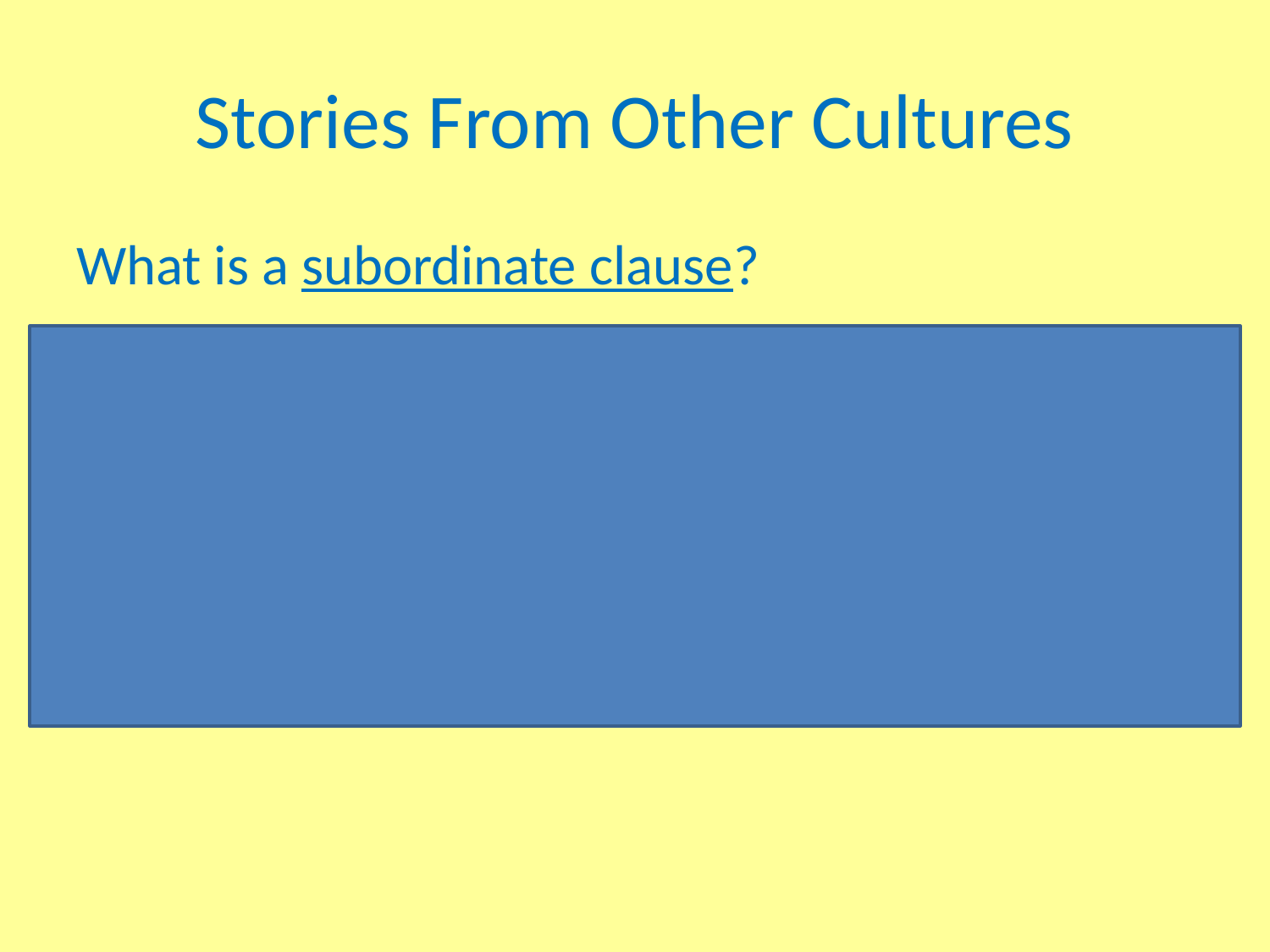

# Stories From Other Cultures
What is a subordinate clause?

It contains a subject and a verb but it does not make sense on its own. It usually contains a subordinating conjunction. e.g.
although the children were hungry